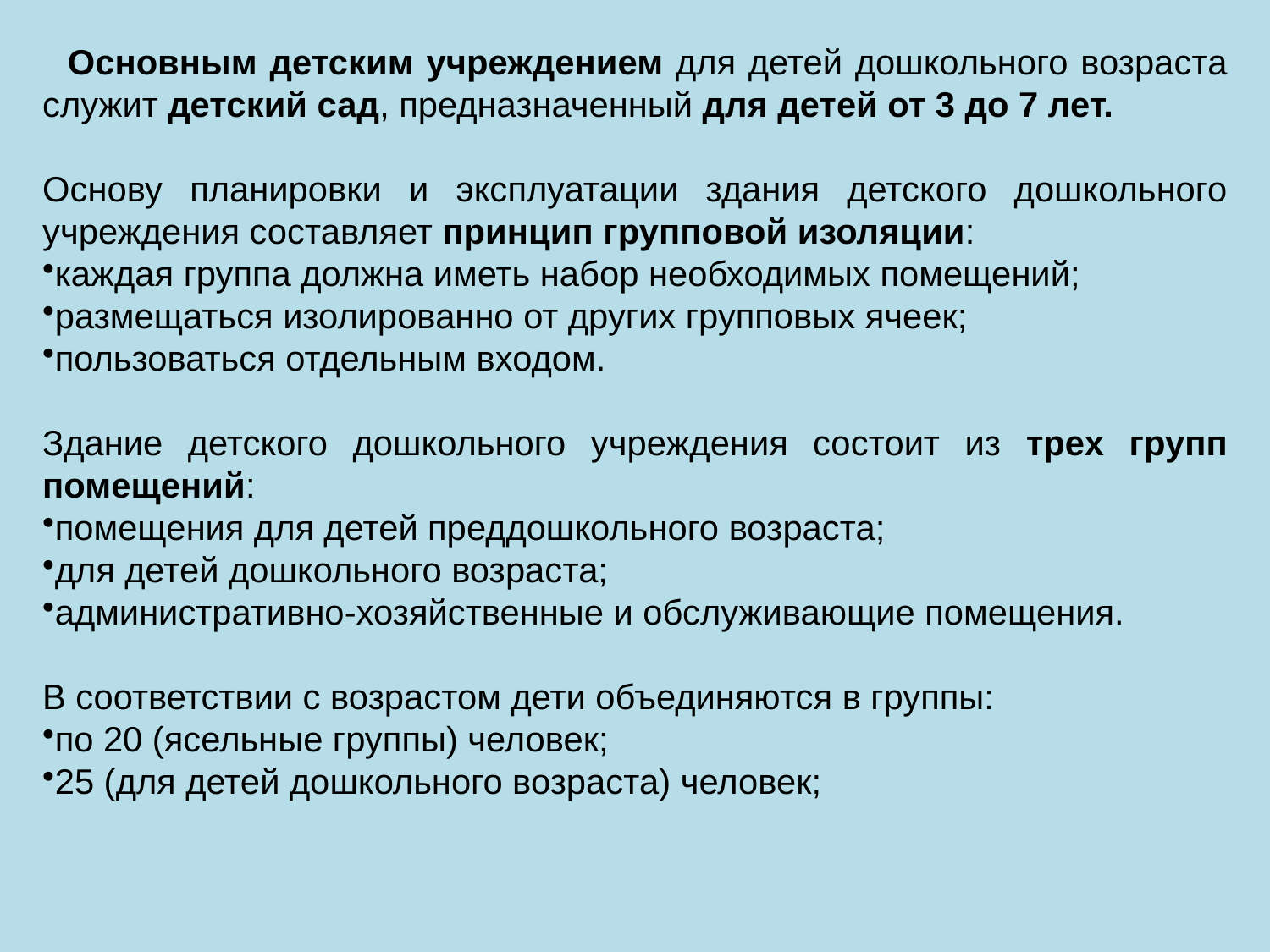

Основным детским учреждением для детей дошкольного возраста служит детский сад, предназначенный для детей от 3 до 7 лет.

Основу планировки и эксплуатации здания детского дошкольного учреждения составляет принцип групповой изоляции:
каждая группа должна иметь набор необходимых помещений;
размещаться изолированно от других групповых ячеек;
пользоваться отдельным входом.

Здание детского дошкольного учреждения состоит из трех групп помещений:
помещения для детей преддошкольного возраста;
для детей дошкольного возраста;
административно-хозяйственные и обслуживающие помещения.

В соответствии с возрастом дети объединяются в группы:
по 20 (ясельные группы) человек;
25 (для детей дошкольного возраста) человек;